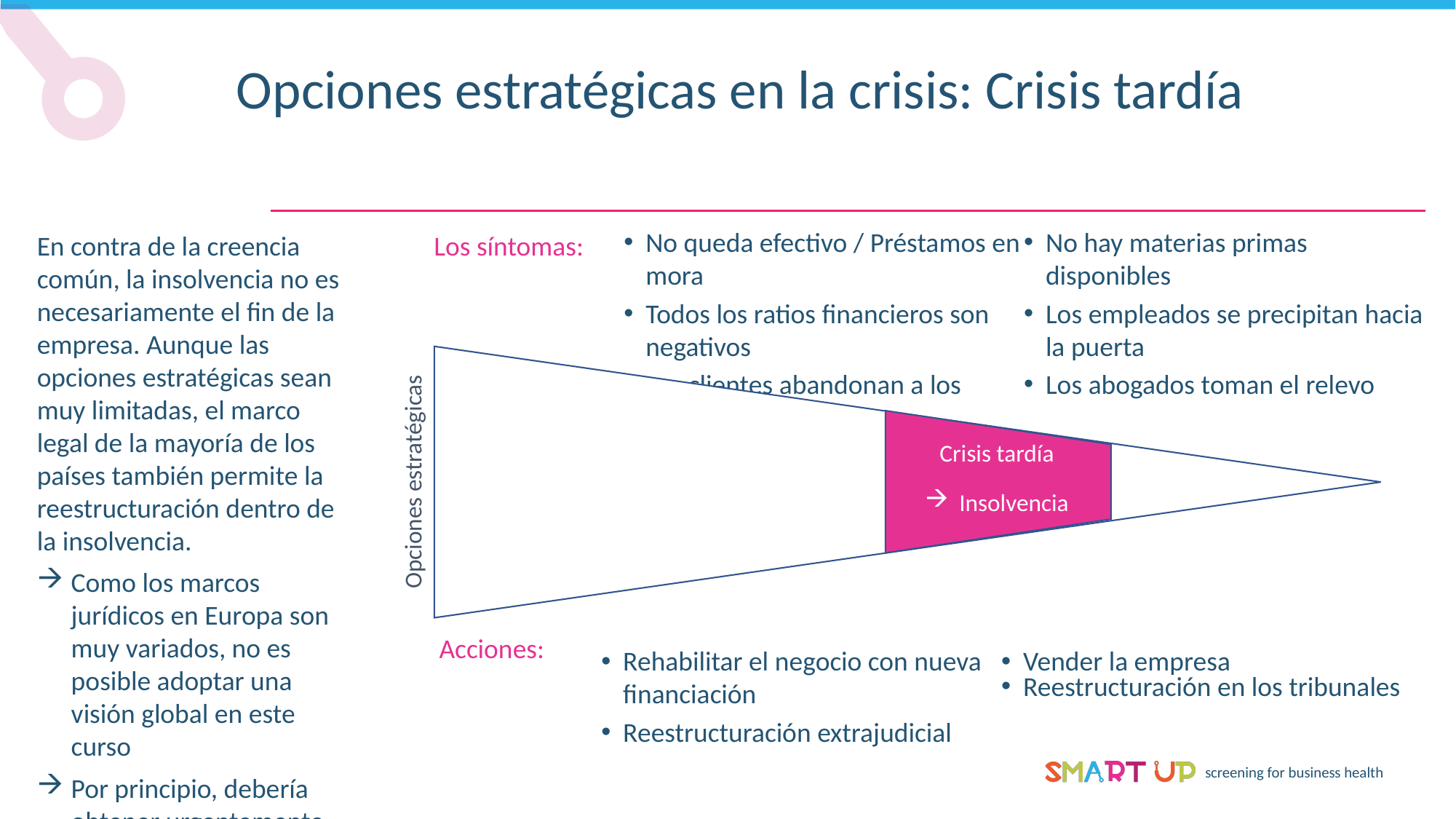

Opciones estratégicas en la crisis: Crisis tardía
No queda efectivo / Préstamos en mora
Todos los ratios financieros son negativos
Los clientes abandonan a los competidores
No hay materias primas disponibles
Los empleados se precipitan hacia la puerta
Los abogados toman el relevo
En contra de la creencia común, la insolvencia no es necesariamente el fin de la empresa. Aunque las opciones estratégicas sean muy limitadas, el marco legal de la mayoría de los países también permite la reestructuración dentro de la insolvencia.
Como los marcos jurídicos en Europa son muy variados, no es posible adoptar una visión global en este curso
Por principio, debería obtener urgentemente asesoramiento jurídico y de gestión empresarial.
Los síntomas:

Crisis tardía

Insolvencia
Opciones estratégicas
Acciones:
Rehabilitar el negocio con nueva financiación
Reestructuración extrajudicial
Vender la empresa
Reestructuración en los tribunales